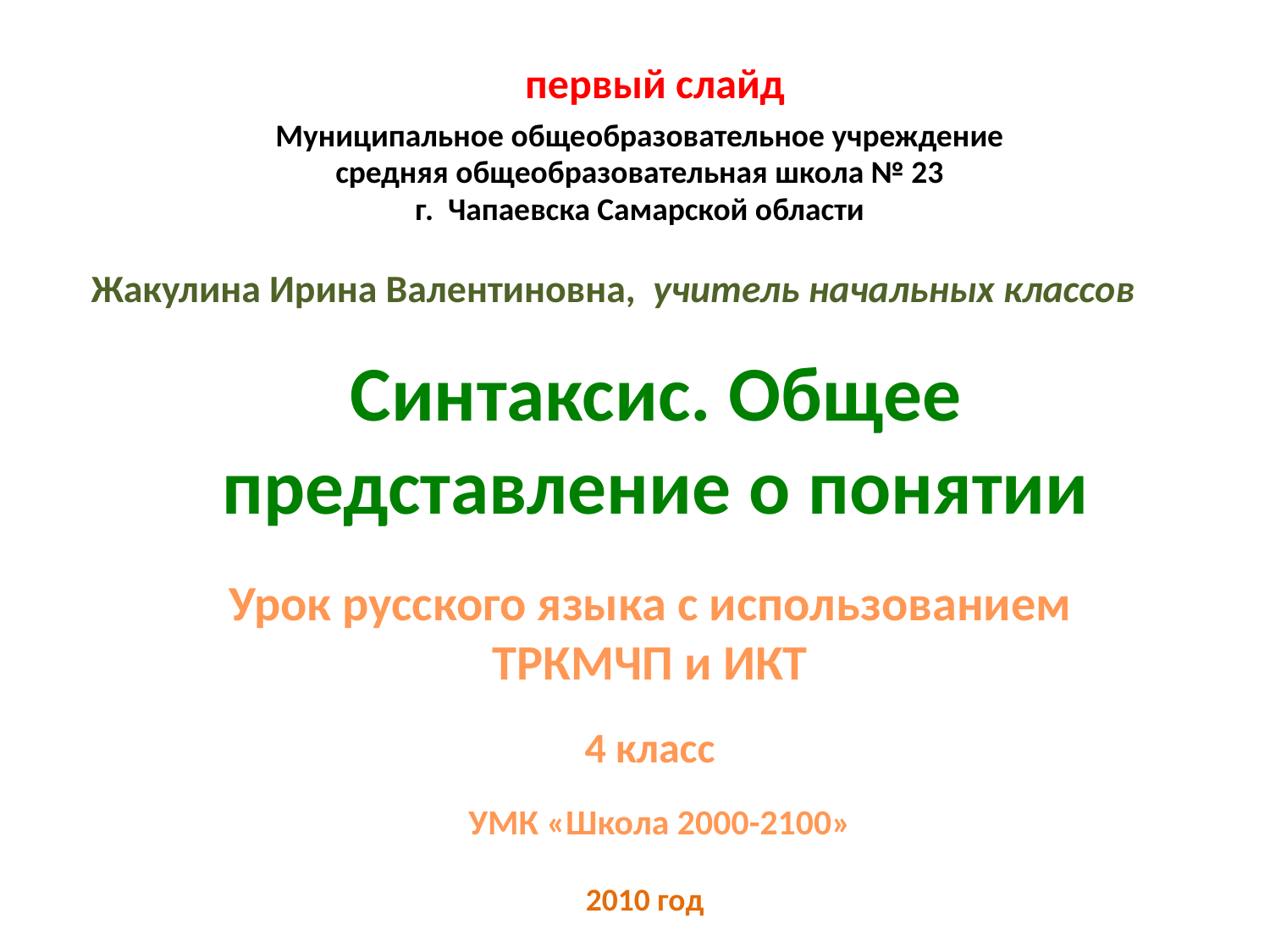

первый слайд
Муниципальное общеобразовательное учреждение
средняя общеобразовательная школа № 23
г.  Чапаевска Самарской области
Жакулина Ирина Валентиновна,  учитель начальных классов
Синтаксис. Общее представление о понятии
Урок русского языка с использованием ТРКМЧП и ИКТ
4 класс
УМК «Школа 2000-2100»
2010 год